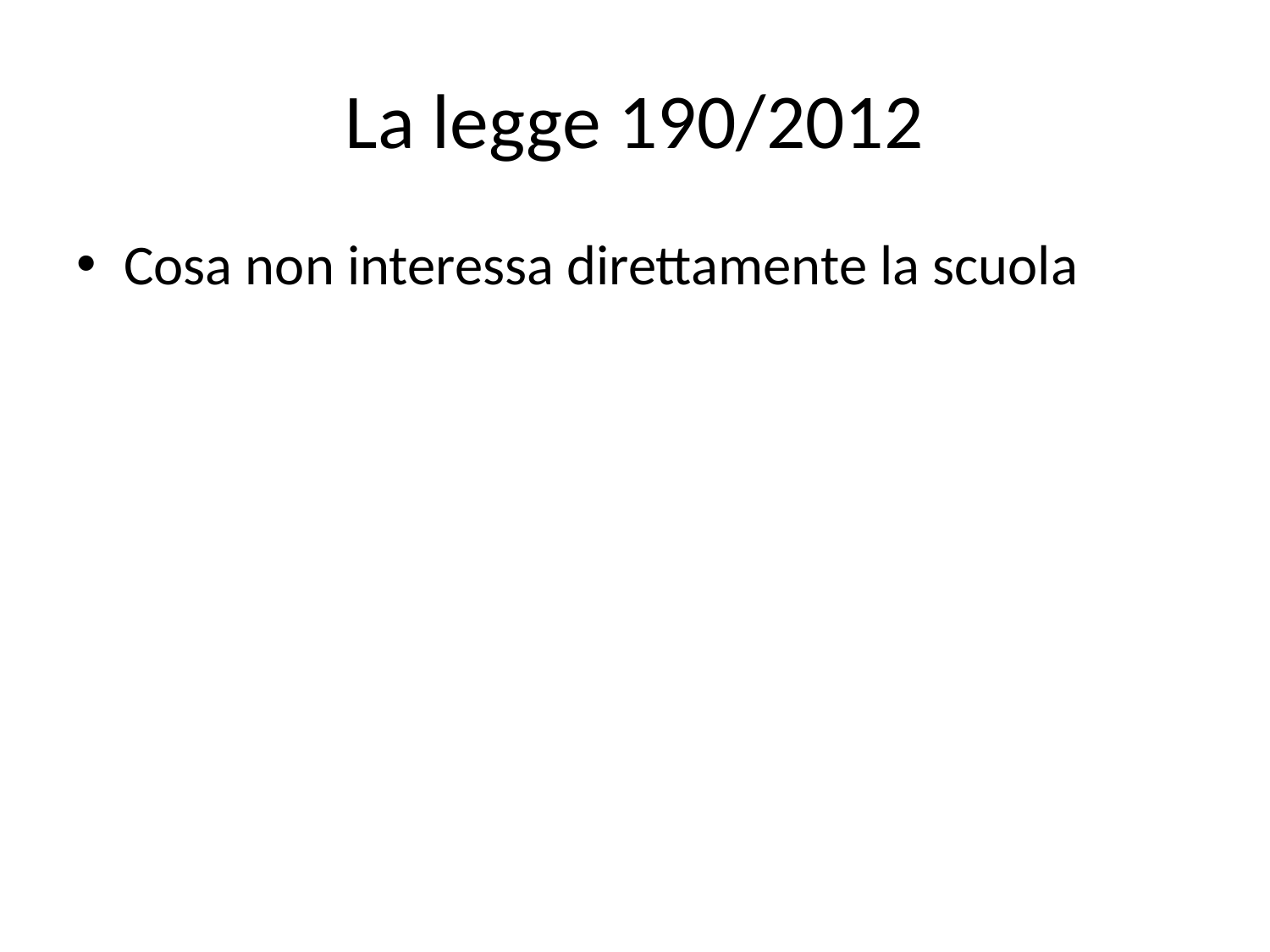

# La legge 190/2012
Cosa non interessa direttamente la scuola